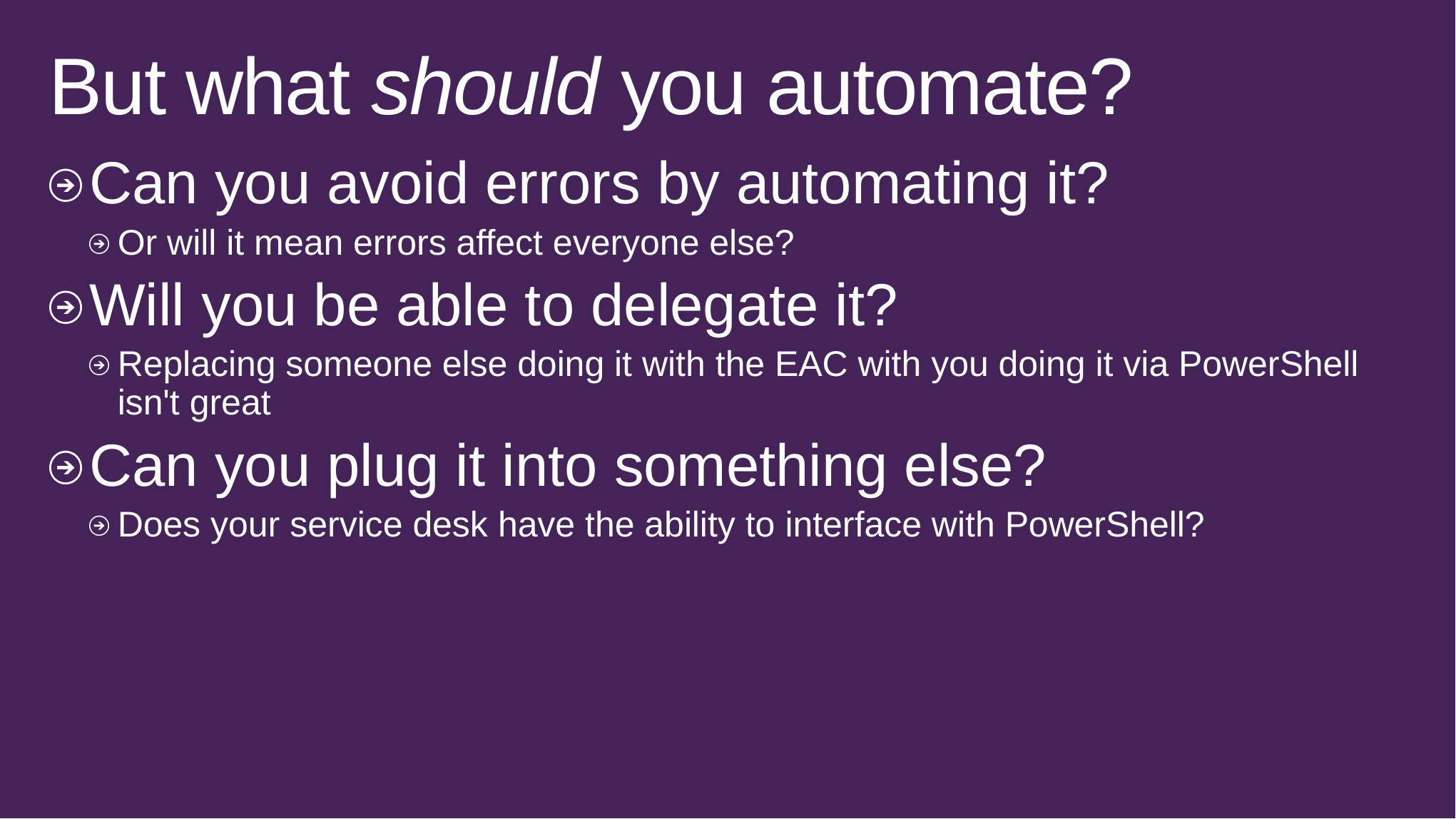

# But what should you automate?
Can you avoid errors by automating it?
Or will it mean errors affect everyone else?
Will you be able to delegate it?
Replacing someone else doing it with the EAC with you doing it via PowerShell isn't great
Can you plug it into something else?
Does your service desk have the ability to interface with PowerShell?